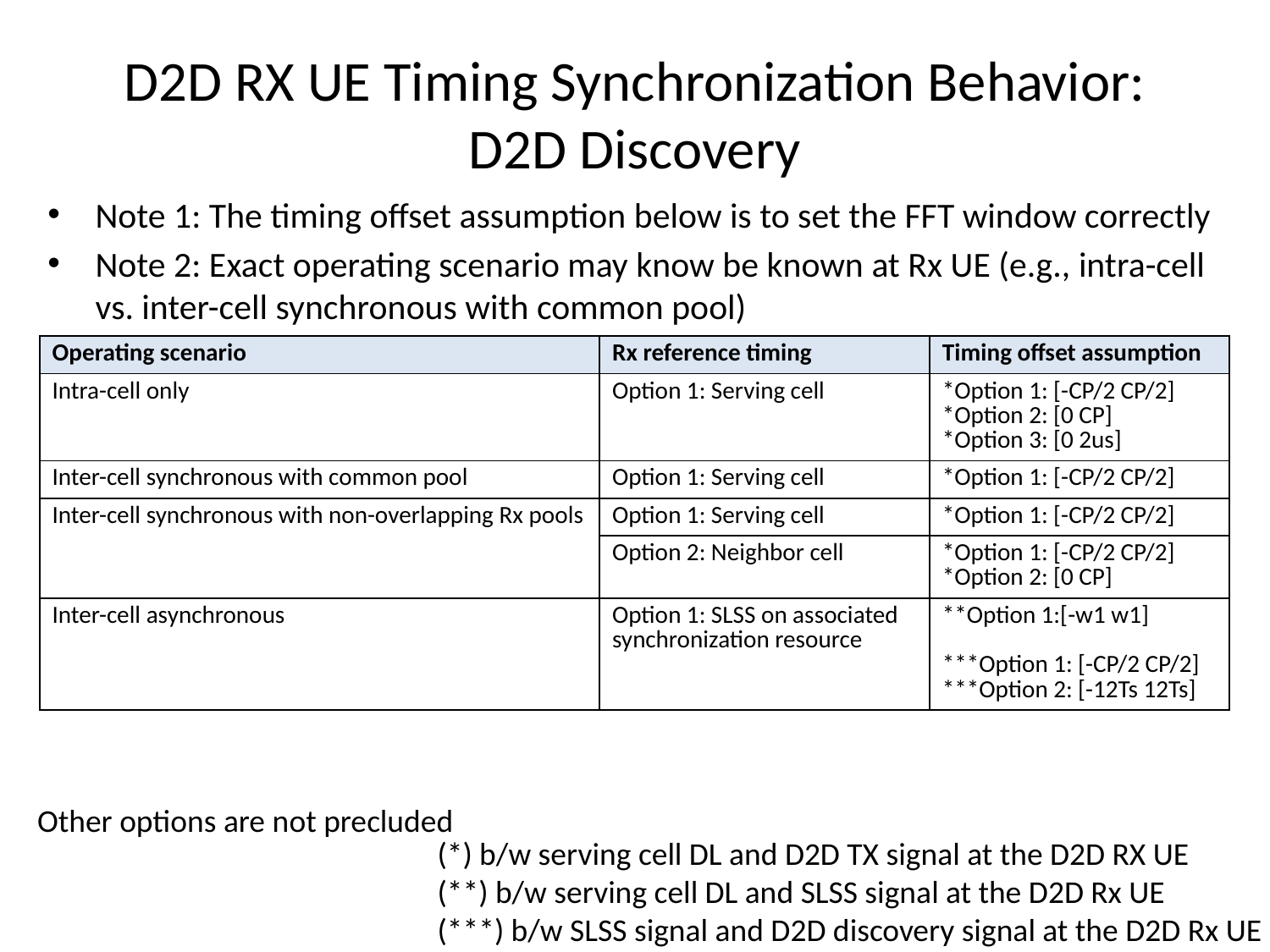

# D2D RX UE Timing Synchronization Behavior: D2D Discovery
Note 1: The timing offset assumption below is to set the FFT window correctly
Note 2: Exact operating scenario may know be known at Rx UE (e.g., intra-cell vs. inter-cell synchronous with common pool)
| Operating scenario | Rx reference timing | Timing offset assumption |
| --- | --- | --- |
| Intra-cell only | Option 1: Serving cell | \*Option 1: [-CP/2 CP/2] \*Option 2: [0 CP] \*Option 3: [0 2us] |
| Inter-cell synchronous with common pool | Option 1: Serving cell | \*Option 1: [-CP/2 CP/2] |
| Inter-cell synchronous with non-overlapping Rx pools | Option 1: Serving cell | \*Option 1: [-CP/2 CP/2] |
|  | Option 2: Neighbor cell | \*Option 1: [-CP/2 CP/2] \*Option 2: [0 CP] |
| Inter-cell asynchronous | Option 1: SLSS on associated synchronization resource | \*\*Option 1:[-w1 w1] \*\*\*Option 1: [-CP/2 CP/2] \*\*\*Option 2: [-12Ts 12Ts] |
Other options are not precluded
(*) b/w serving cell DL and D2D TX signal at the D2D RX UE
(**) b/w serving cell DL and SLSS signal at the D2D Rx UE
(***) b/w SLSS signal and D2D discovery signal at the D2D Rx UE